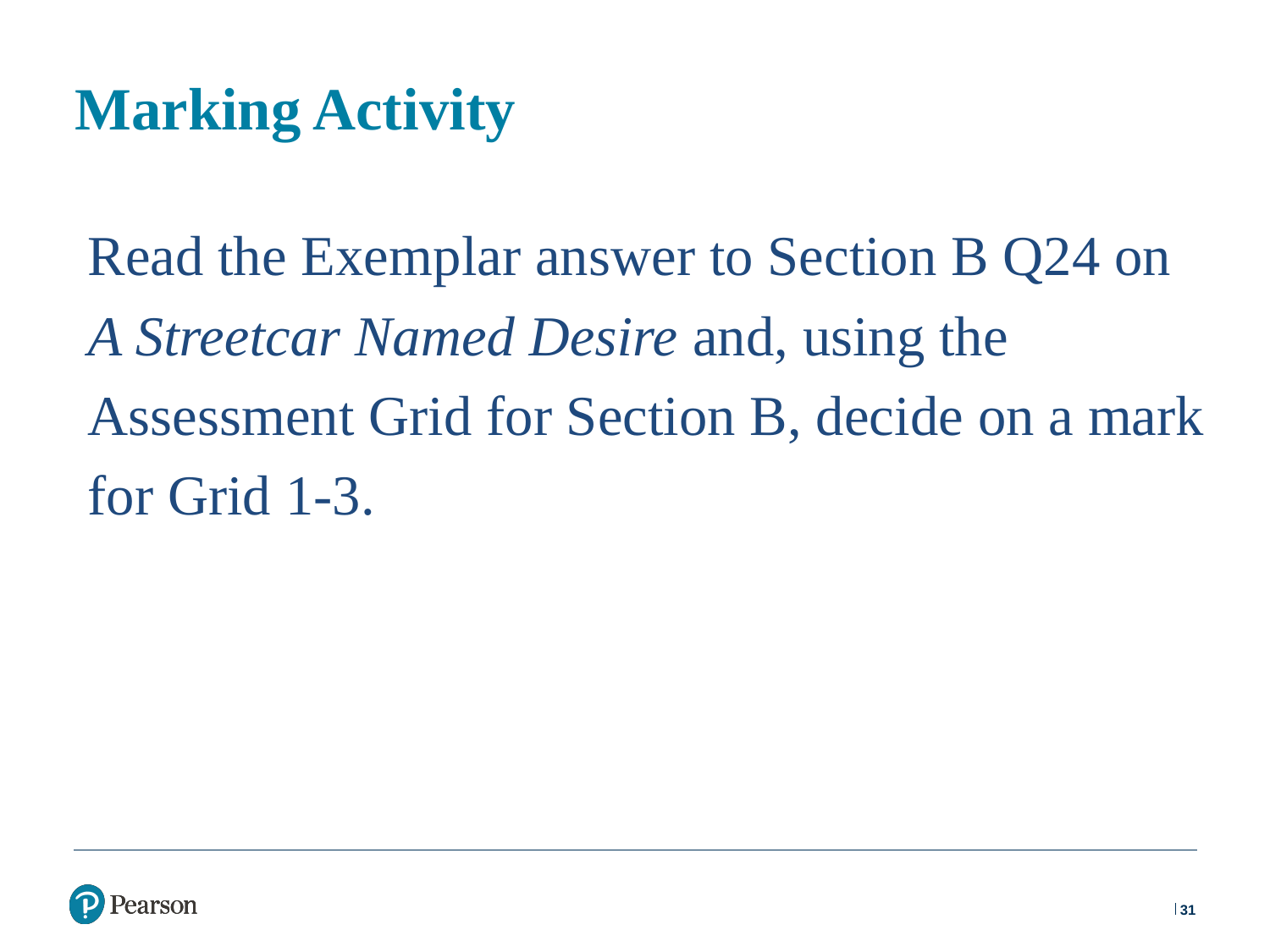

# Marking Activity
Read the Exemplar answer to Section B Q24 on A Streetcar Named Desire and, using the Assessment Grid for Section B, decide on a mark for Grid 1-3.
31